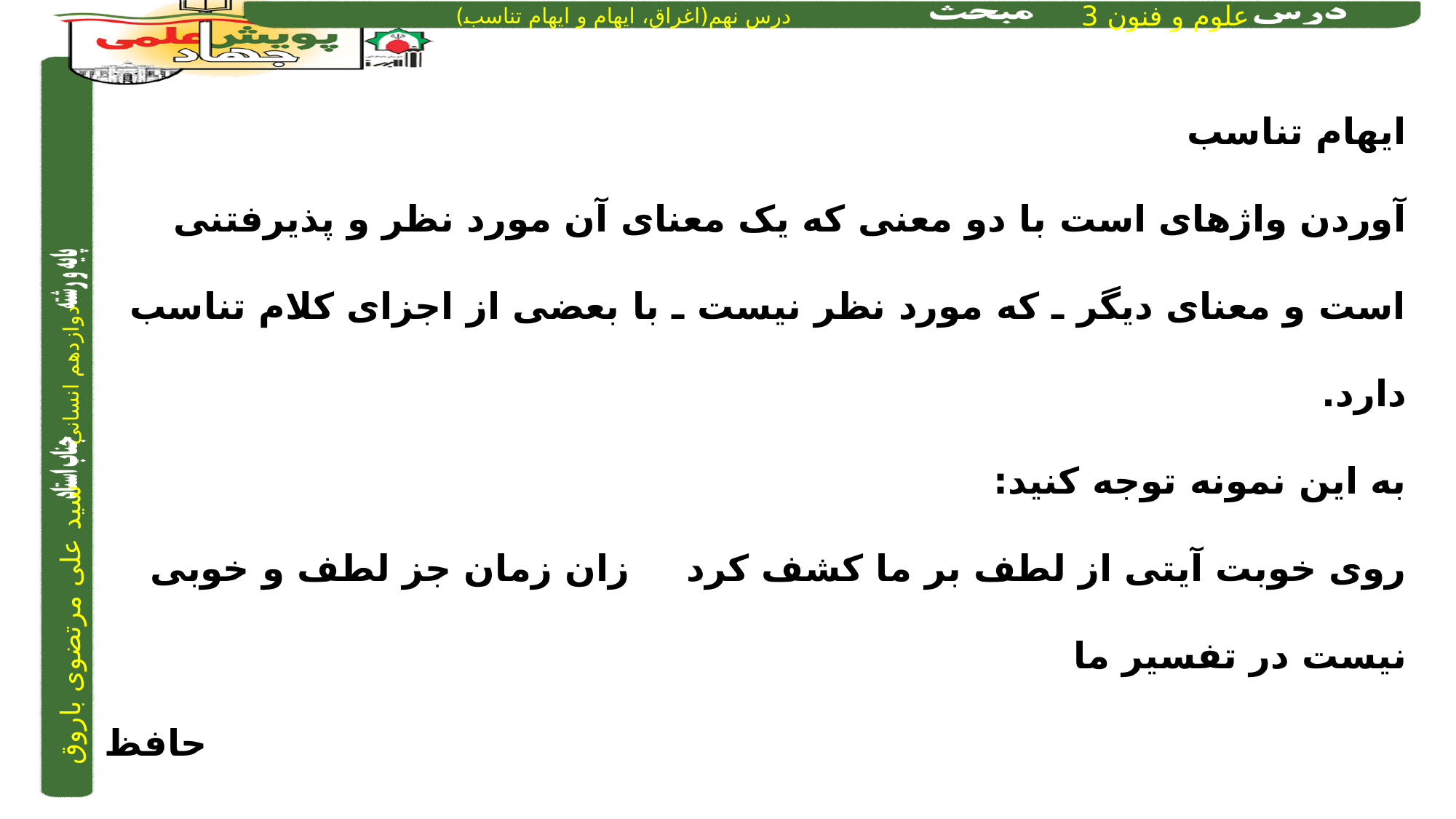

ایهام تناسب
آوردن واژهای است با دو معنی که یک معنای آن مورد نظر و پذیرفتنی است و معنای دیگر ـ که مورد نظر نیست ـ با بعضی از اجزای کلام تناسب دارد.
به این نمونه توجه کنید:
روی خوبت آیتی از لطف بر ما کشف کرد		 زان زمان جز لطف و خوبی نیست در تفسیر ما
حافظ